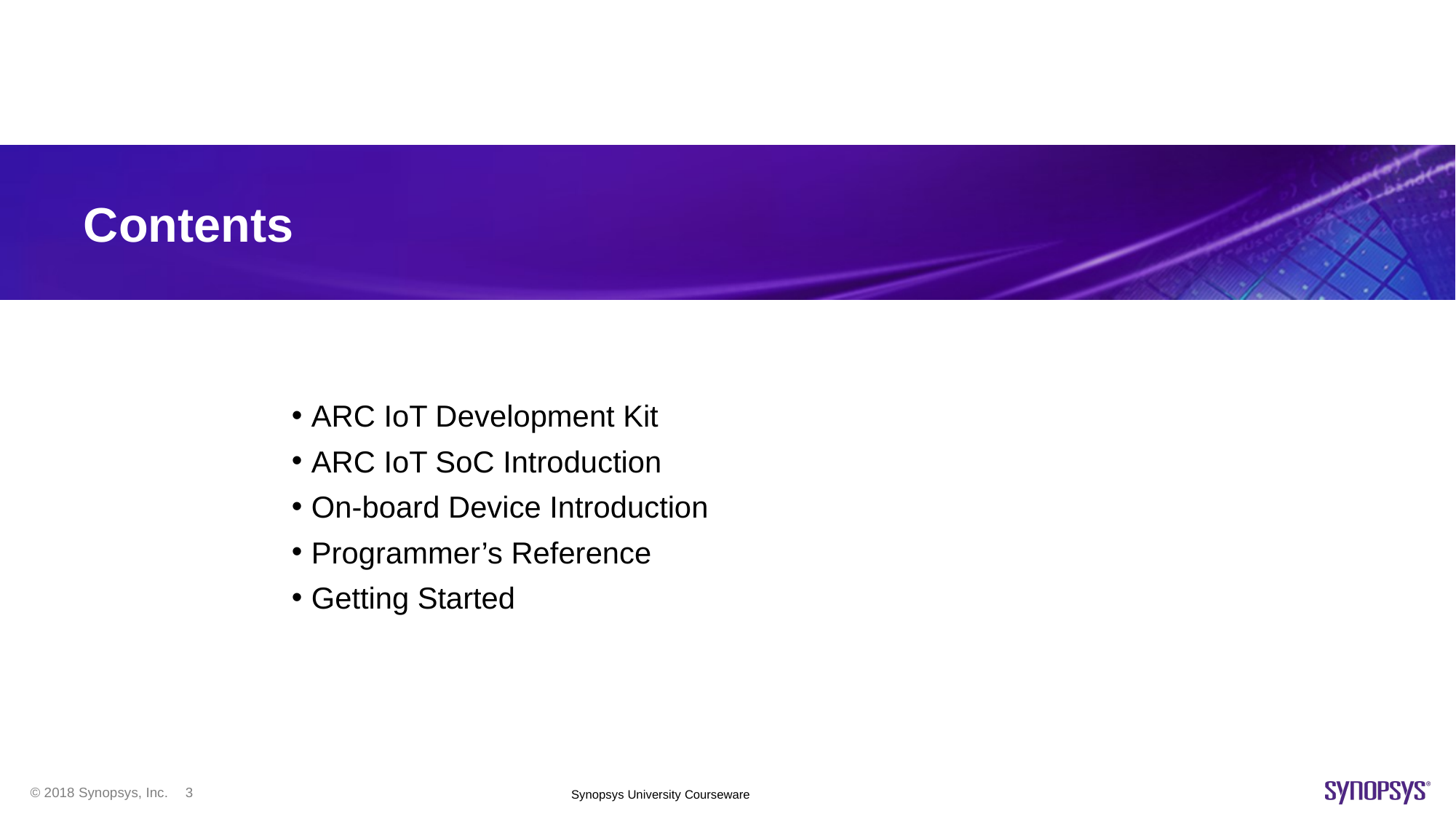

# Contents
ARC IoT Development Kit
ARC IoT SoC Introduction
On-board Device Introduction
Programmer’s Reference
Getting Started